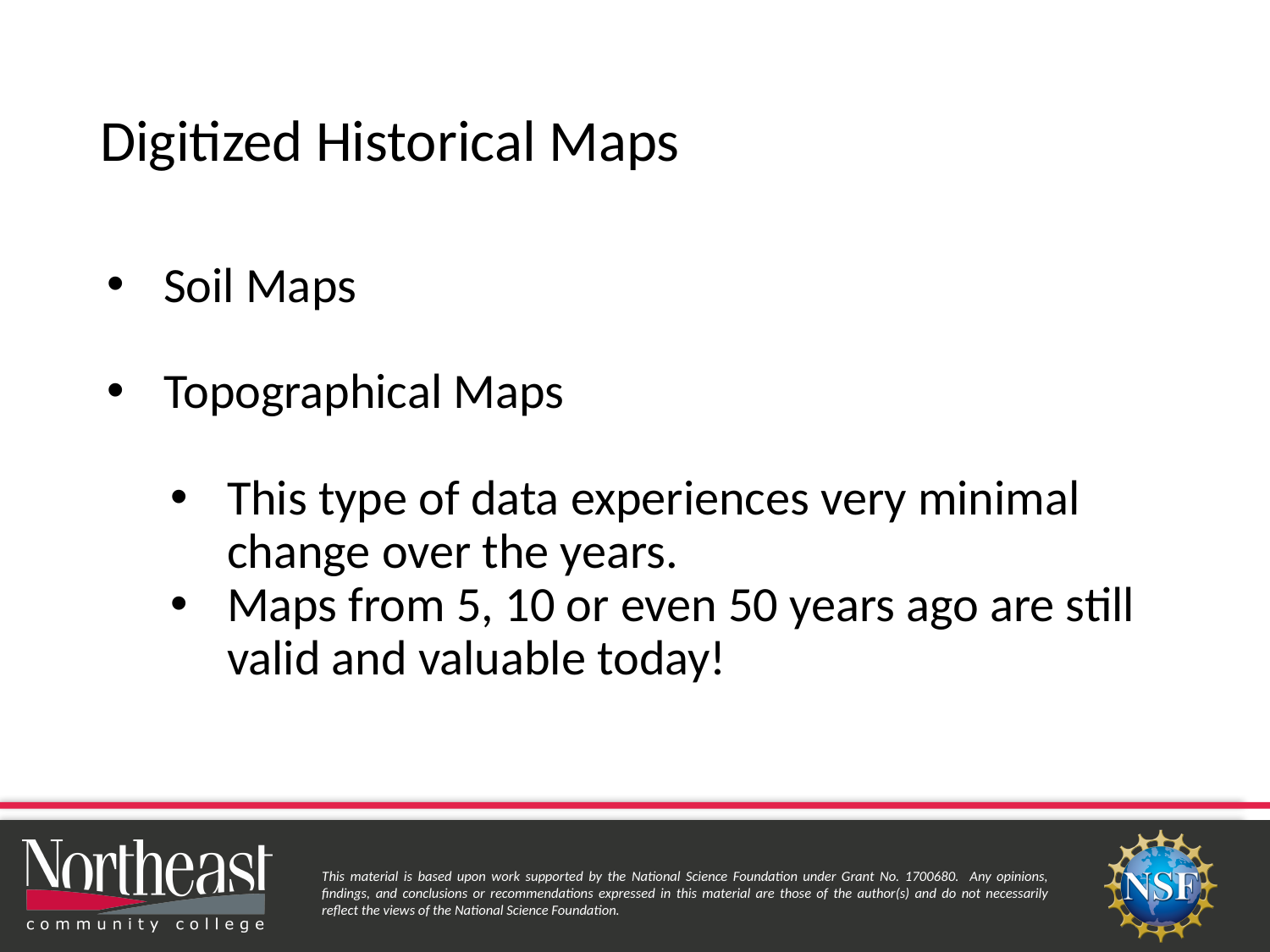

# Digitized Historical Maps
Soil Maps

Topographical Maps

This type of data experiences very minimal change over the years.
Maps from 5, 10 or even 50 years ago are still valid and valuable today!